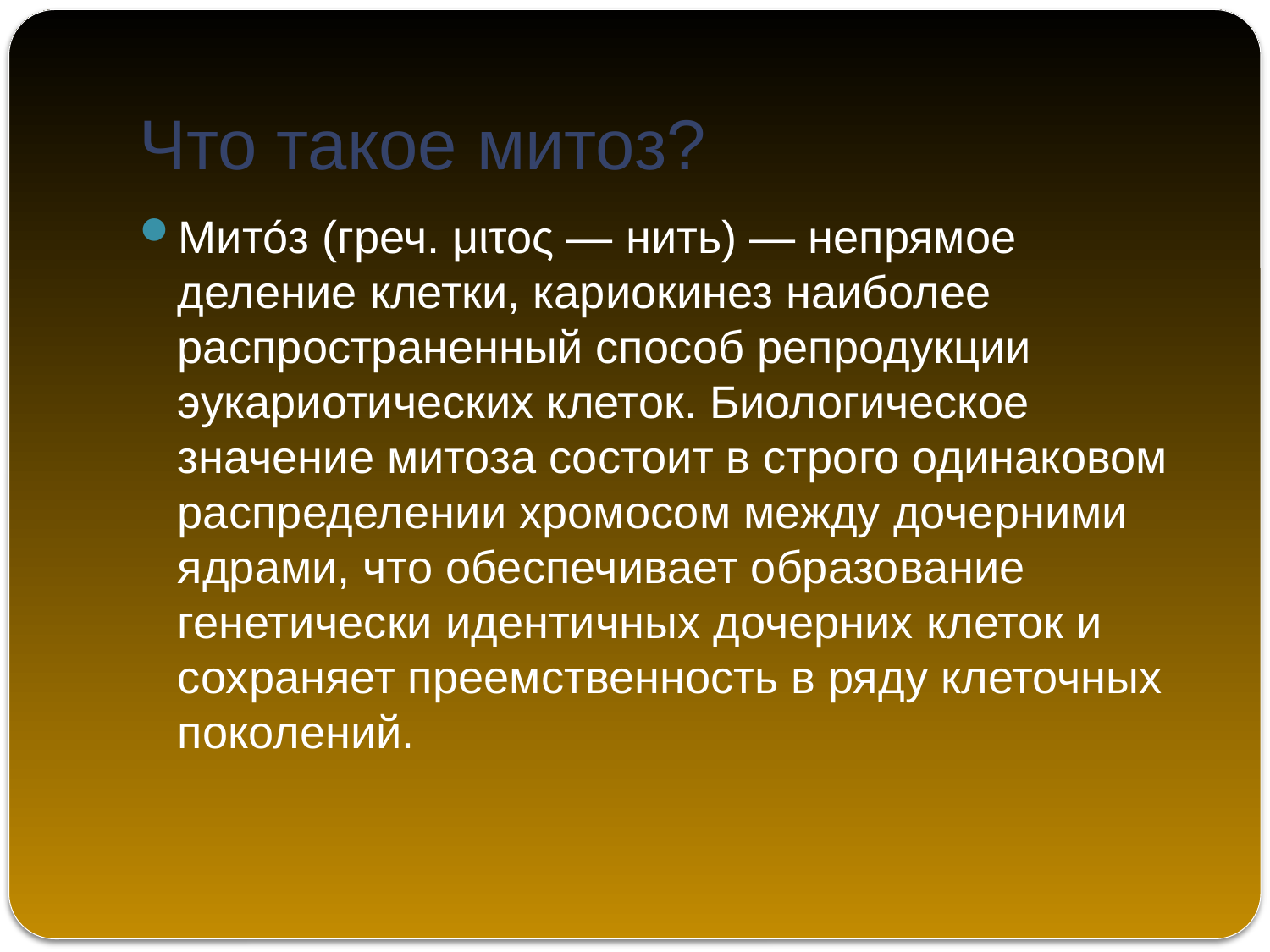

# Что такое митоз?
Мито́з (греч. μιτος — нить) — непрямое деление клетки, кариокинез наиболее распространенный способ репродукции эукариотических клеток. Биологическое значение митоза состоит в строго одинаковом распределении хромосом между дочерними ядрами, что обеспечивает образование генетически идентичных дочерних клеток и сохраняет преемственность в ряду клеточных поколений.